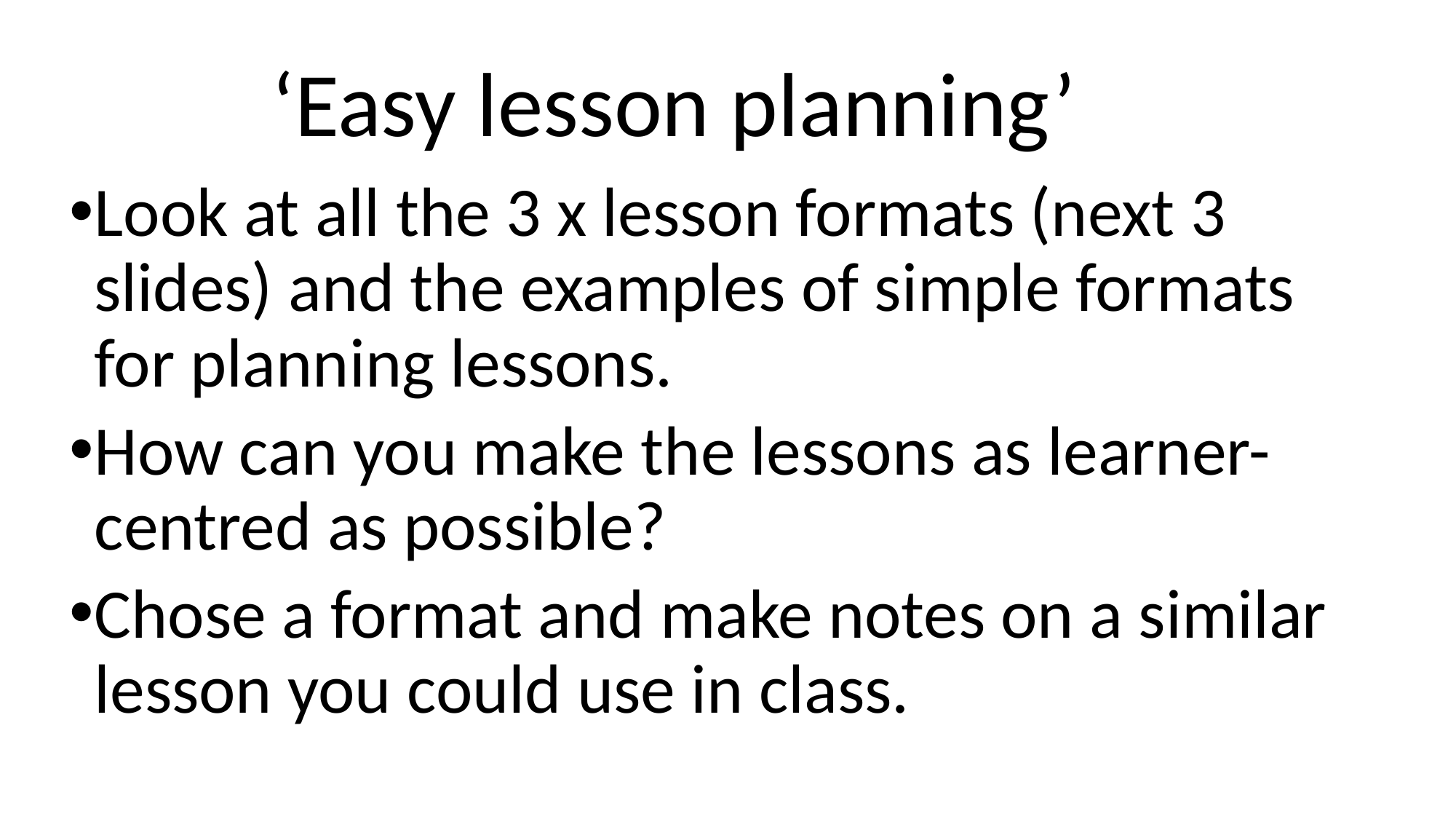

# ‘Easy lesson planning’
Look at all the 3 x lesson formats (next 3 slides) and the examples of simple formats for planning lessons.
How can you make the lessons as learner-centred as possible?
Chose a format and make notes on a similar lesson you could use in class.